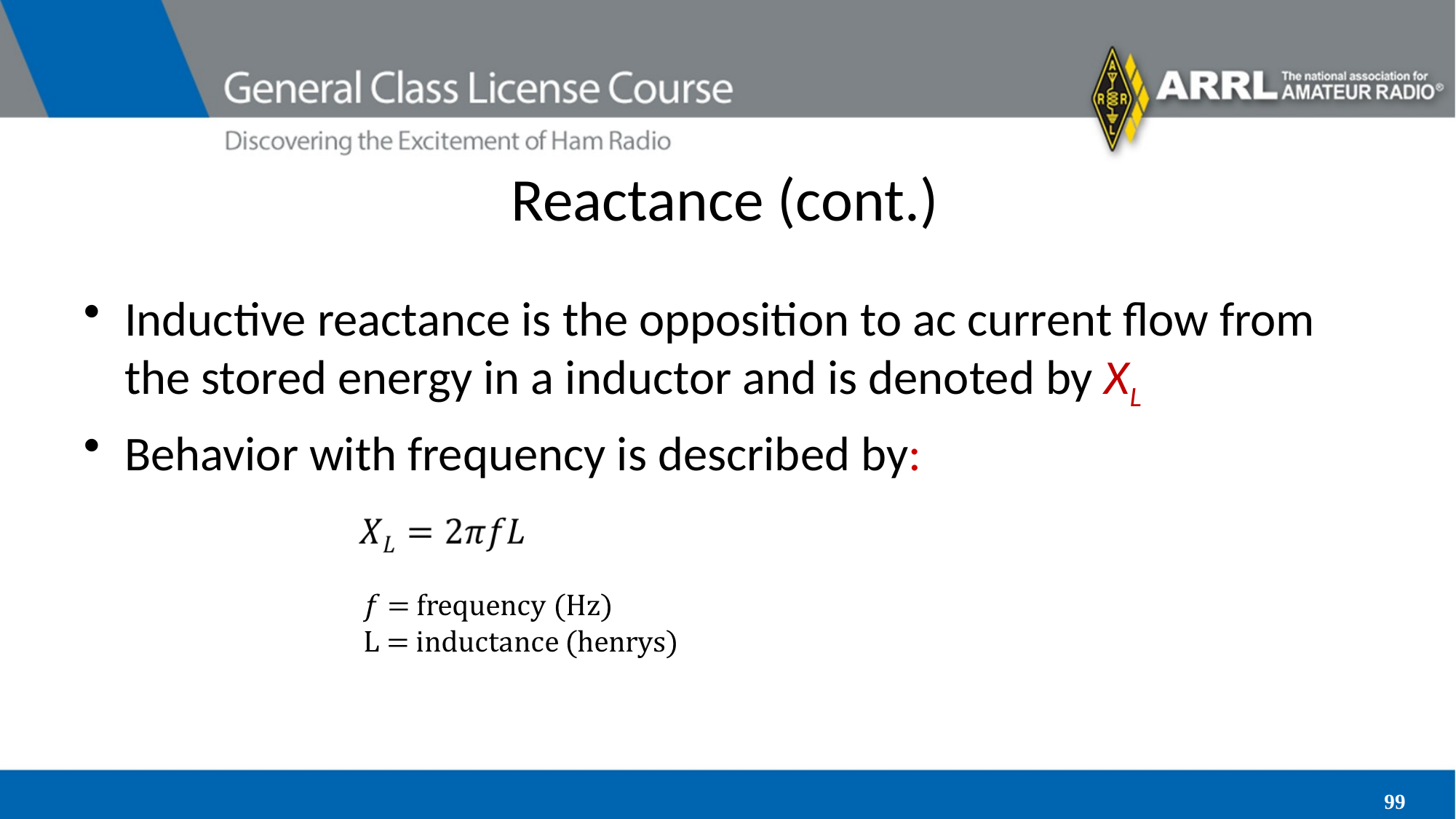

# Reactance (cont.)
Inductive reactance is the opposition to ac current flow from the stored energy in a inductor and is denoted by XL
Behavior with frequency is described by: